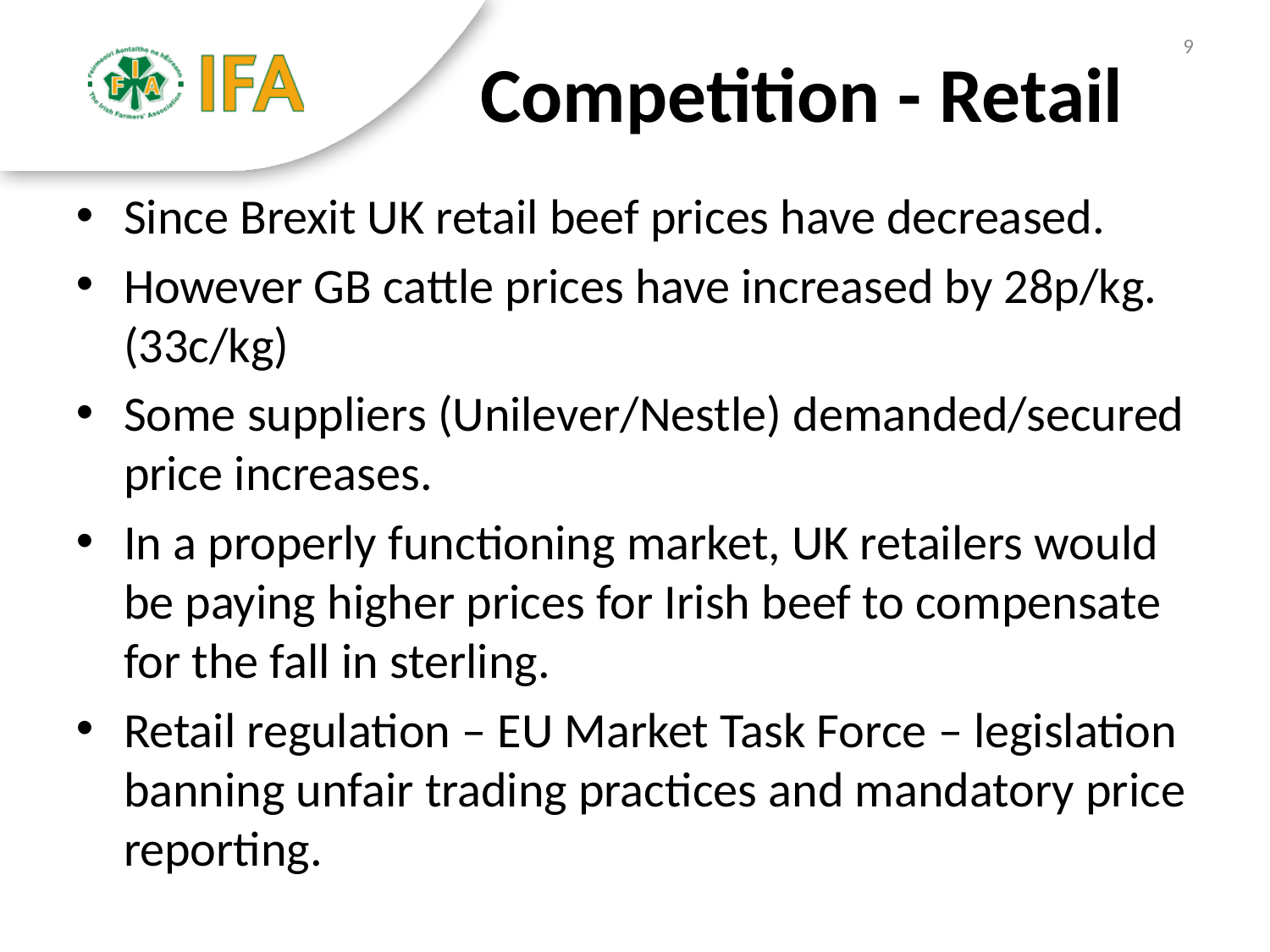

9
# Competition - Retail
Since Brexit UK retail beef prices have decreased.
However GB cattle prices have increased by 28p/kg.(33c/kg)
Some suppliers (Unilever/Nestle) demanded/secured price increases.
In a properly functioning market, UK retailers would be paying higher prices for Irish beef to compensate for the fall in sterling.
Retail regulation – EU Market Task Force – legislation banning unfair trading practices and mandatory price reporting.